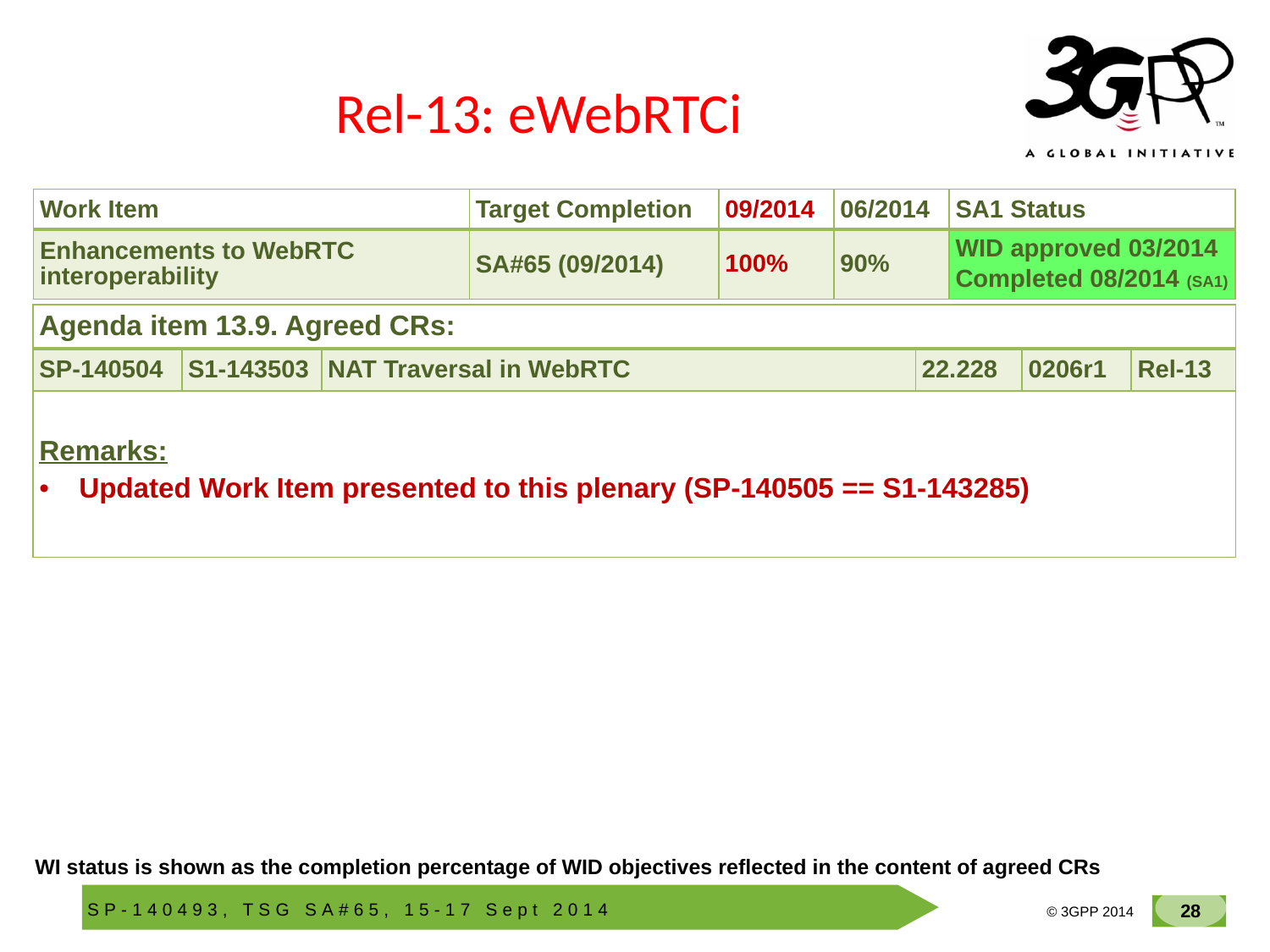

# Rel-13: eWebRTCi
| Work Item | Target Completion | 09/2014 | 06/2014 | SA1 Status |
| --- | --- | --- | --- | --- |
| Enhancements to WebRTC interoperability | SA#65 (09/2014) | 100% | 90% | WID approved 03/2014 Completed 08/2014 (SA1) |
| Agenda item 13.9. Agreed CRs: |  |  |  |  |  |
| --- | --- | --- | --- | --- | --- |
| SP-140504 | S1-143503 | NAT Traversal in WebRTC | 22.228 | 0206r1 | Rel-13 |
| Remarks: Updated Work Item presented to this plenary (SP-140505 == S1-143285) |  |  |  |  |  |
WI status is shown as the completion percentage of WID objectives reflected in the content of agreed CRs